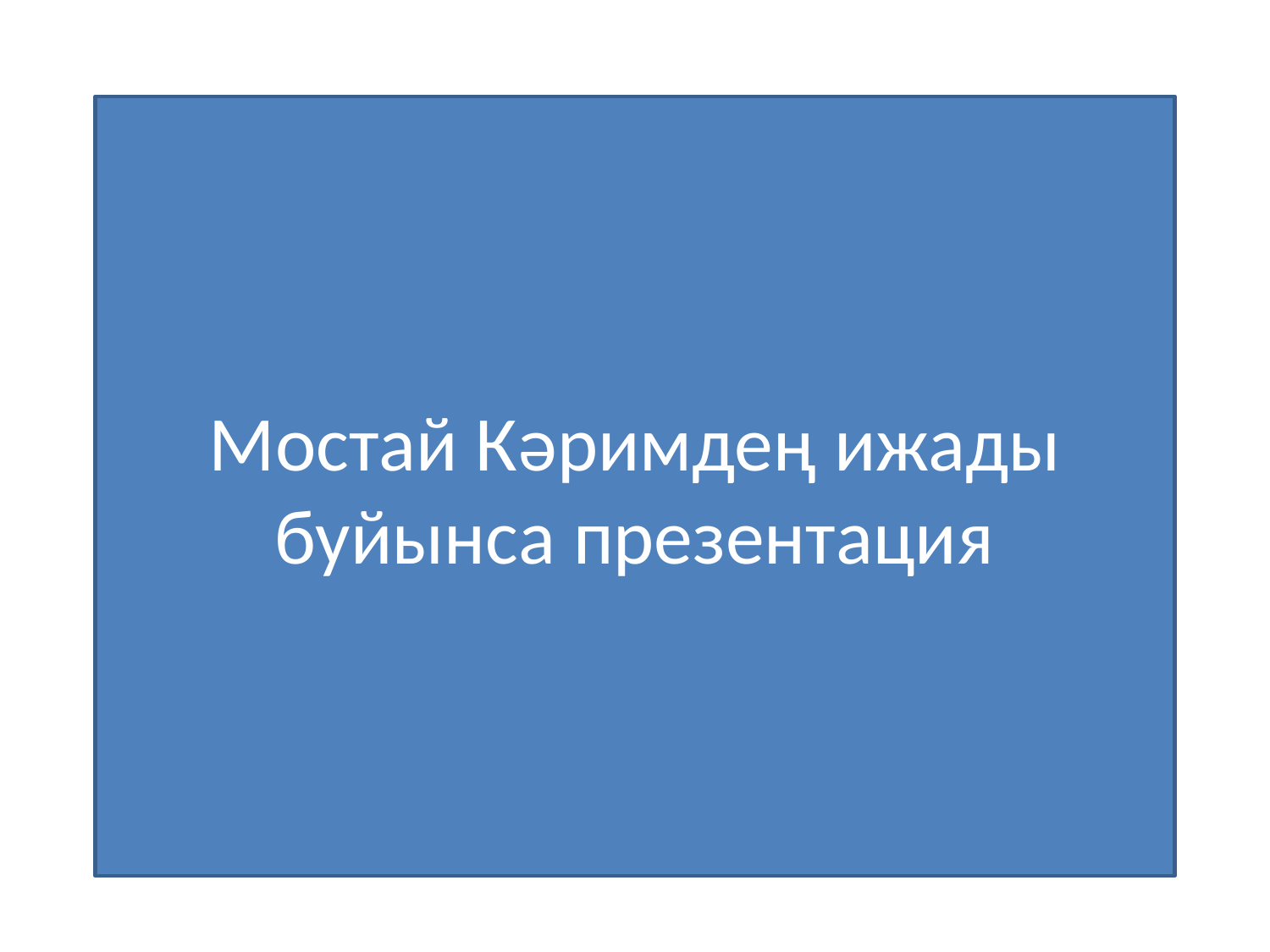

# Мостай Кәримдең ижады буйынса презентация
ва